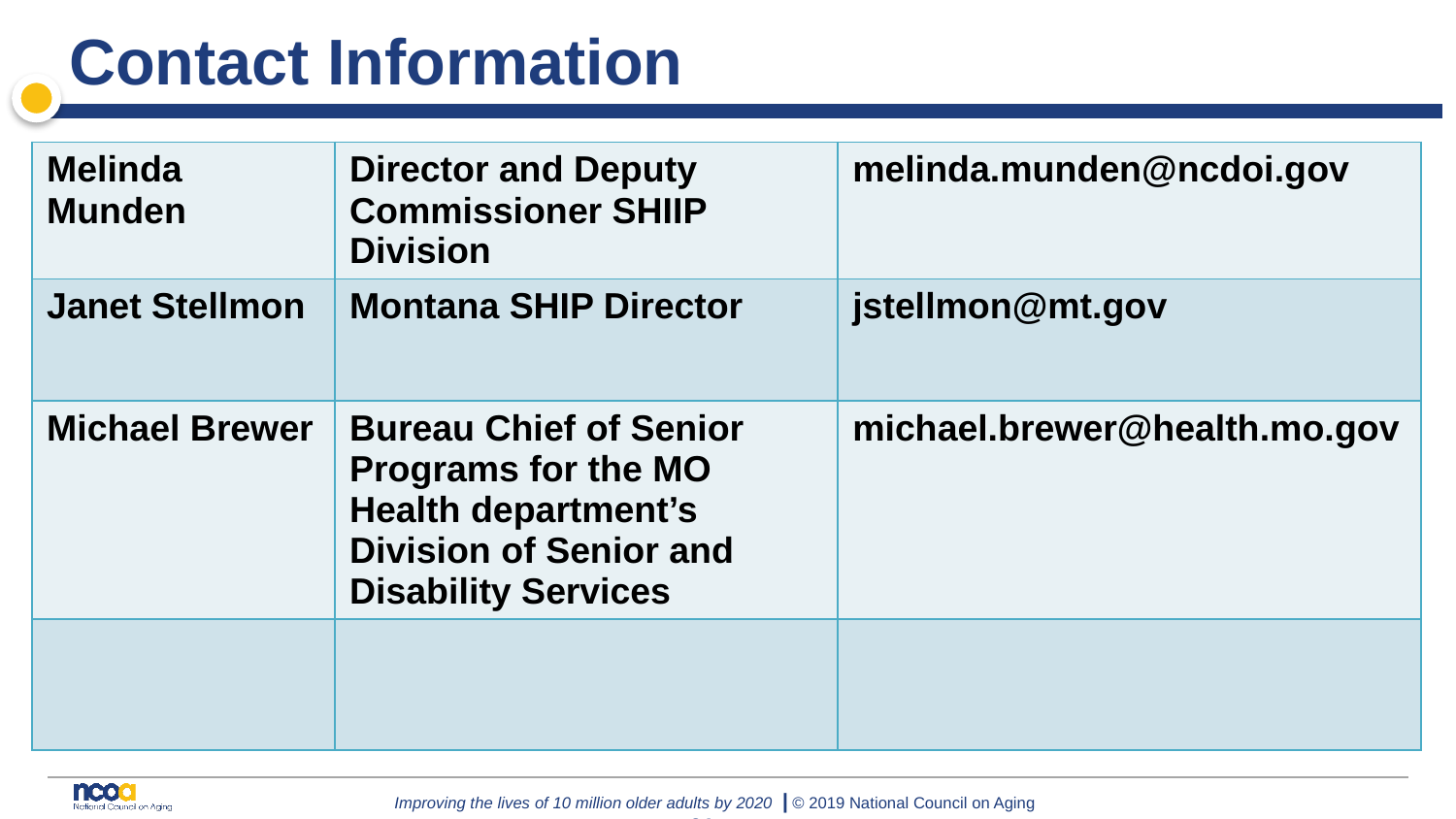

# Contact Information
| Melinda Munden | Director and Deputy Commissioner SHIIP Division | melinda.munden@ncdoi.gov |
| --- | --- | --- |
| Janet Stellmon | Montana SHIP Director | jstellmon@mt.gov |
| Michael Brewer | Bureau Chief of Senior Programs for the MO Health department’s Division of Senior and Disability Services | michael.brewer@health.mo.gov |
|  |  |  |